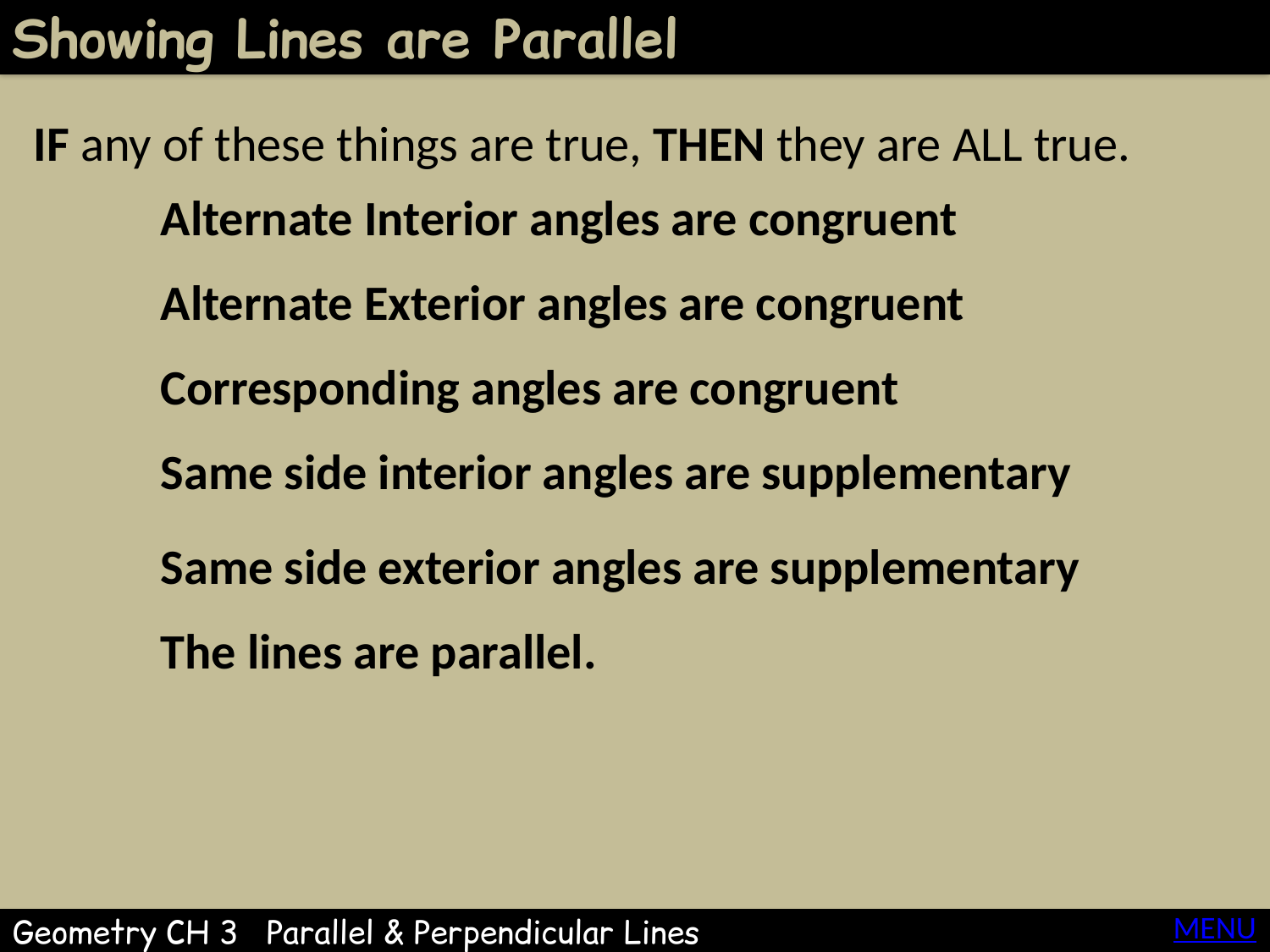

Showing Lines are Parallel
IF any of these things are true, THEN they are ALL true.
Alternate Interior angles are congruent
Alternate Exterior angles are congruent
Corresponding angles are congruent
Same side interior angles are supplementary
Same side exterior angles are supplementary
The lines are parallel.
MENU
Geometry CH 3	Parallel & Perpendicular Lines